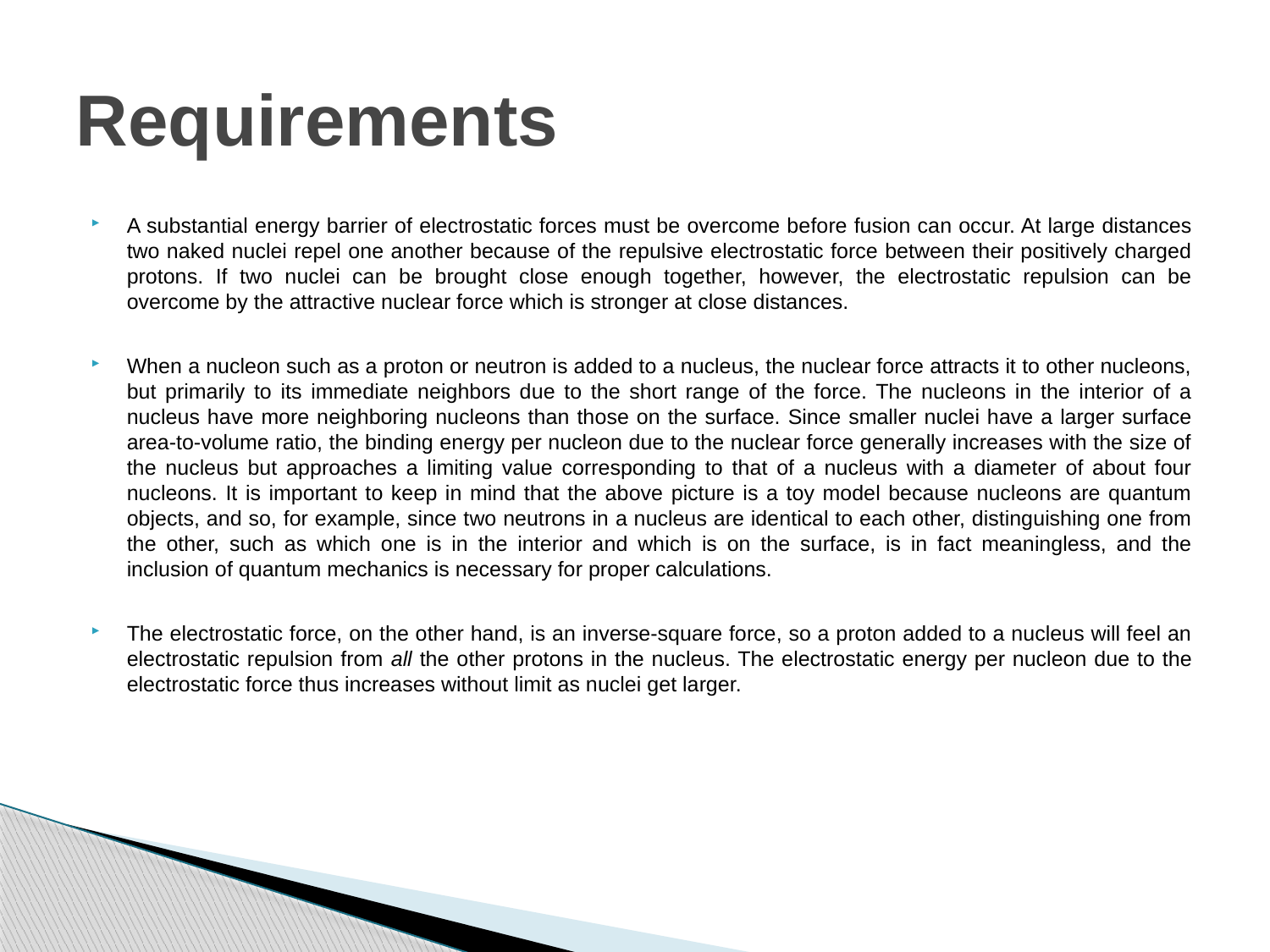

# Requirements
A substantial energy barrier of electrostatic forces must be overcome before fusion can occur. At large distances two naked nuclei repel one another because of the repulsive electrostatic force between their positively charged protons. If two nuclei can be brought close enough together, however, the electrostatic repulsion can be overcome by the attractive nuclear force which is stronger at close distances.

When a nucleon such as a proton or neutron is added to a nucleus, the nuclear force attracts it to other nucleons, but primarily to its immediate neighbors due to the short range of the force. The nucleons in the interior of a nucleus have more neighboring nucleons than those on the surface. Since smaller nuclei have a larger surface area-to-volume ratio, the binding energy per nucleon due to the nuclear force generally increases with the size of the nucleus but approaches a limiting value corresponding to that of a nucleus with a diameter of about four nucleons. It is important to keep in mind that the above picture is a toy model because nucleons are quantum objects, and so, for example, since two neutrons in a nucleus are identical to each other, distinguishing one from the other, such as which one is in the interior and which is on the surface, is in fact meaningless, and the inclusion of quantum mechanics is necessary for proper calculations.

The electrostatic force, on the other hand, is an inverse-square force, so a proton added to a nucleus will feel an electrostatic repulsion from all the other protons in the nucleus. The electrostatic energy per nucleon due to the electrostatic force thus increases without limit as nuclei get larger.